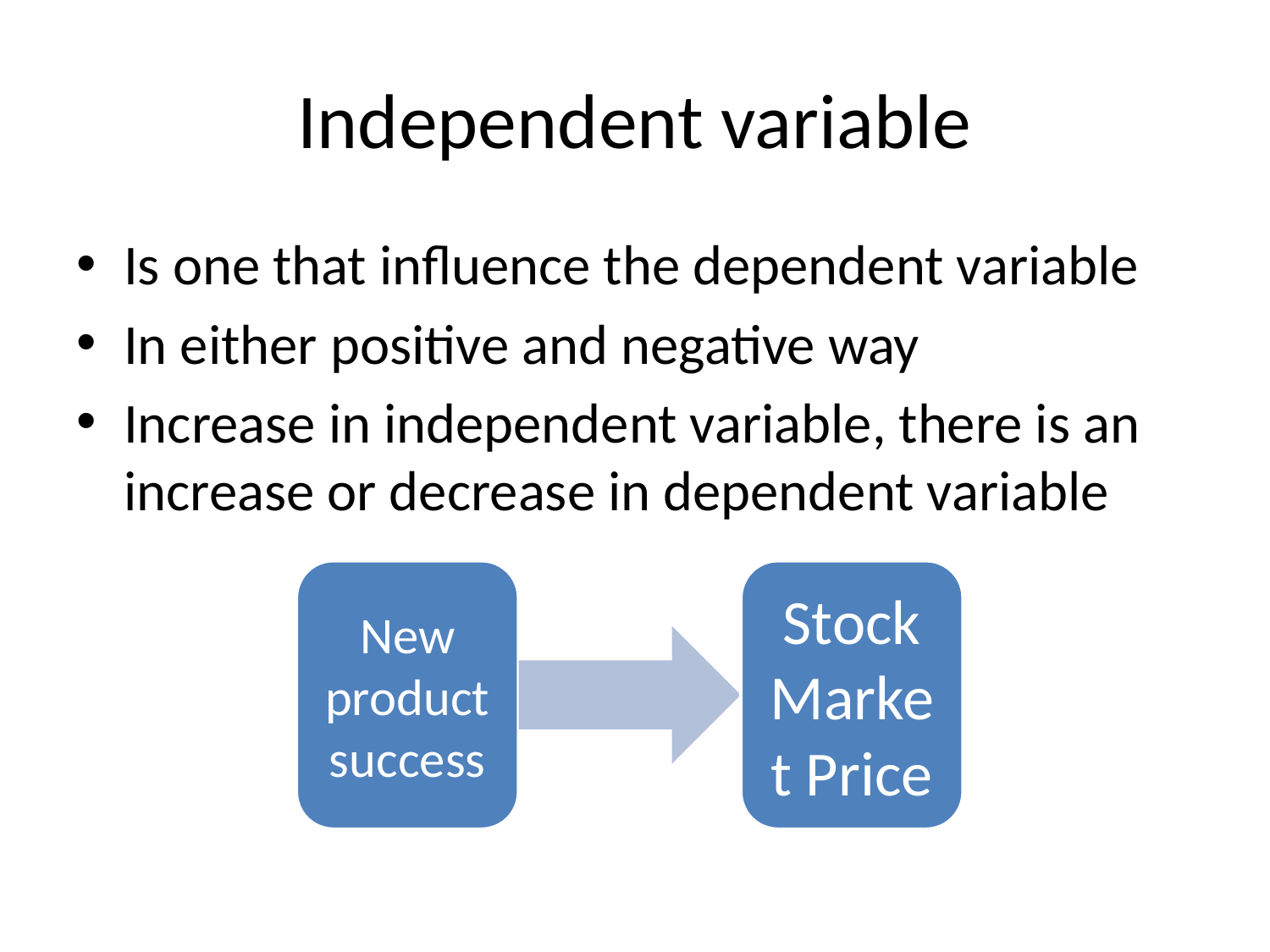

# Independent variable
Is one that influence the dependent variable
In either positive and negative way
Increase in independent variable, there is an increase or decrease in dependent variable

New product success
Stock Market Price